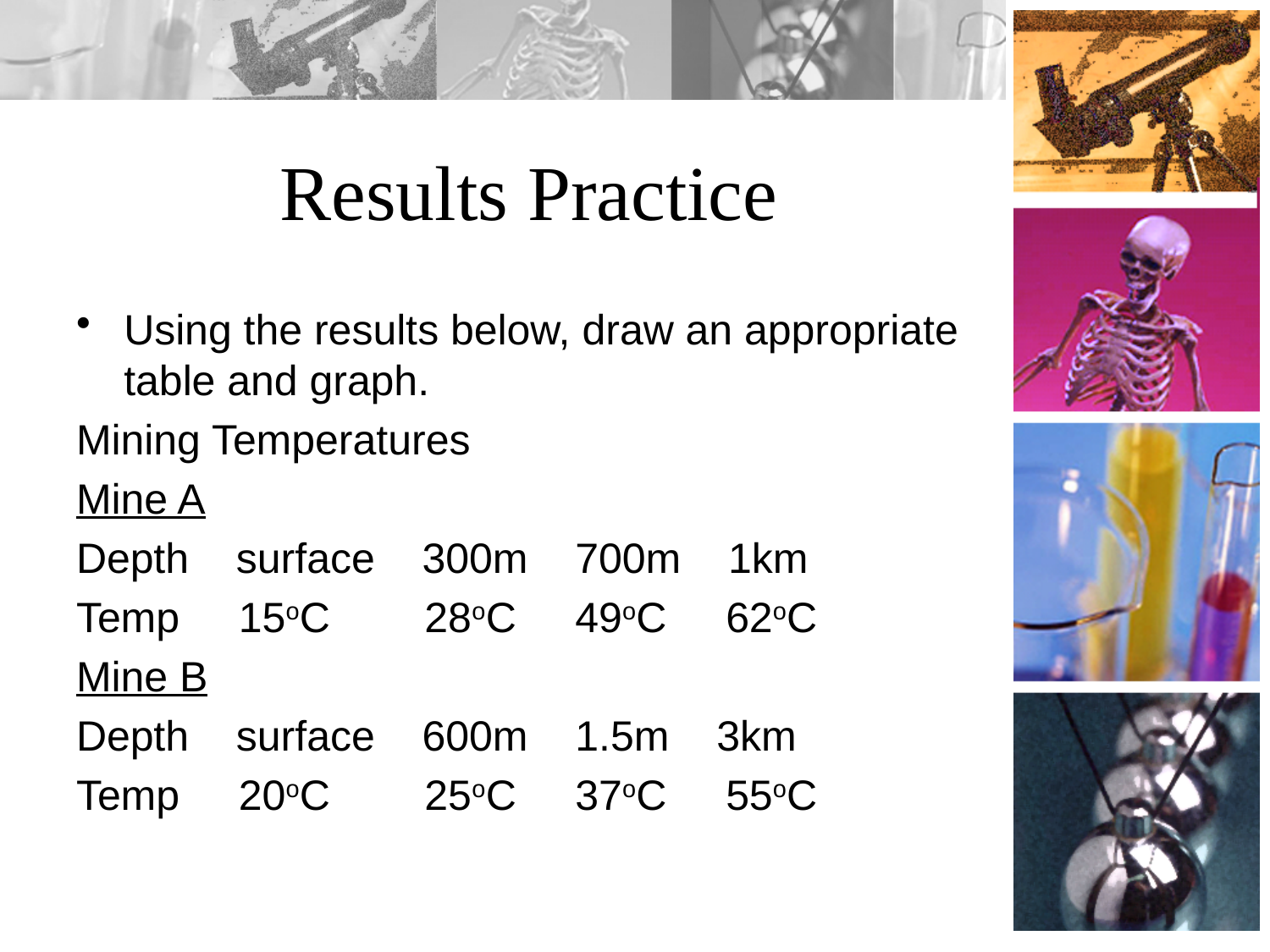

# Results Practice
Using the results below, draw an appropriate table and graph.
Mining Temperatures
Mine A
Depth    surface    300m    700m    1km
Temp     15oC        28oC     49oC     62oC
Mine B
Depth    surface    600m    1.5m    3km
Temp     20oC        25oC     37oC     55oC